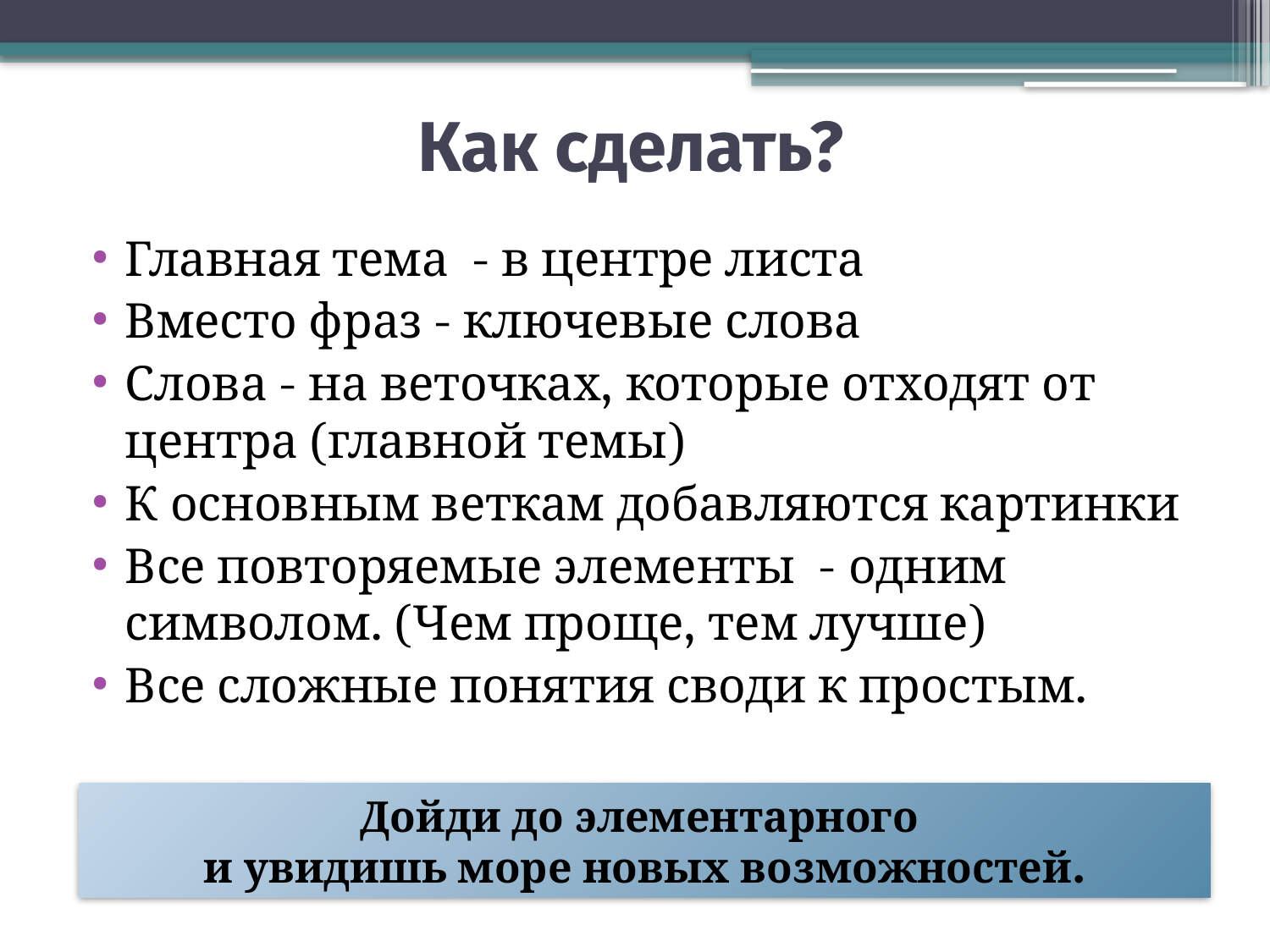

# Как сделать?
Главная тема  - в центре листа
Вместо фраз - ключевые слова
Слова - на веточках, которые отходят от центра (главной темы)
К основным веткам добавляются картинки
Все повторяемые элементы  - одним символом. (Чем проще, тем лучше)
Все сложные понятия своди к простым.
Дойди до элементарного
и увидишь море новых возможностей.